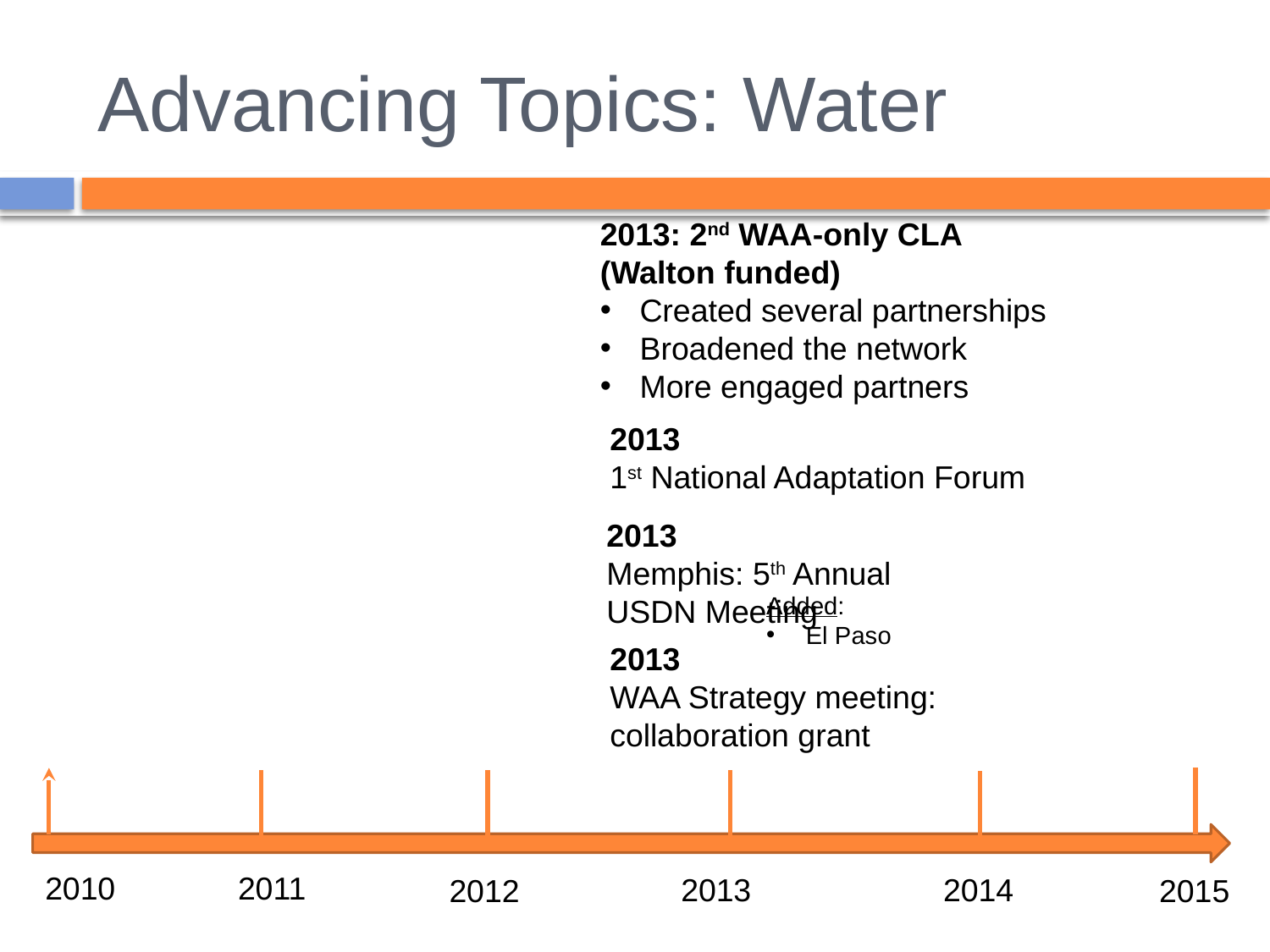

# Advancing Topics: Water
2013: 2nd WAA-only CLA 		(Walton funded)
Created several partnerships
Broadened the network
More engaged partners
2013
1st National Adaptation Forum
2013
Memphis: 5th Annual USDN Meeting
Added:
El Paso
2013
WAA Strategy meeting: collaboration grant

2010
2011
2013
2014
2012
2015